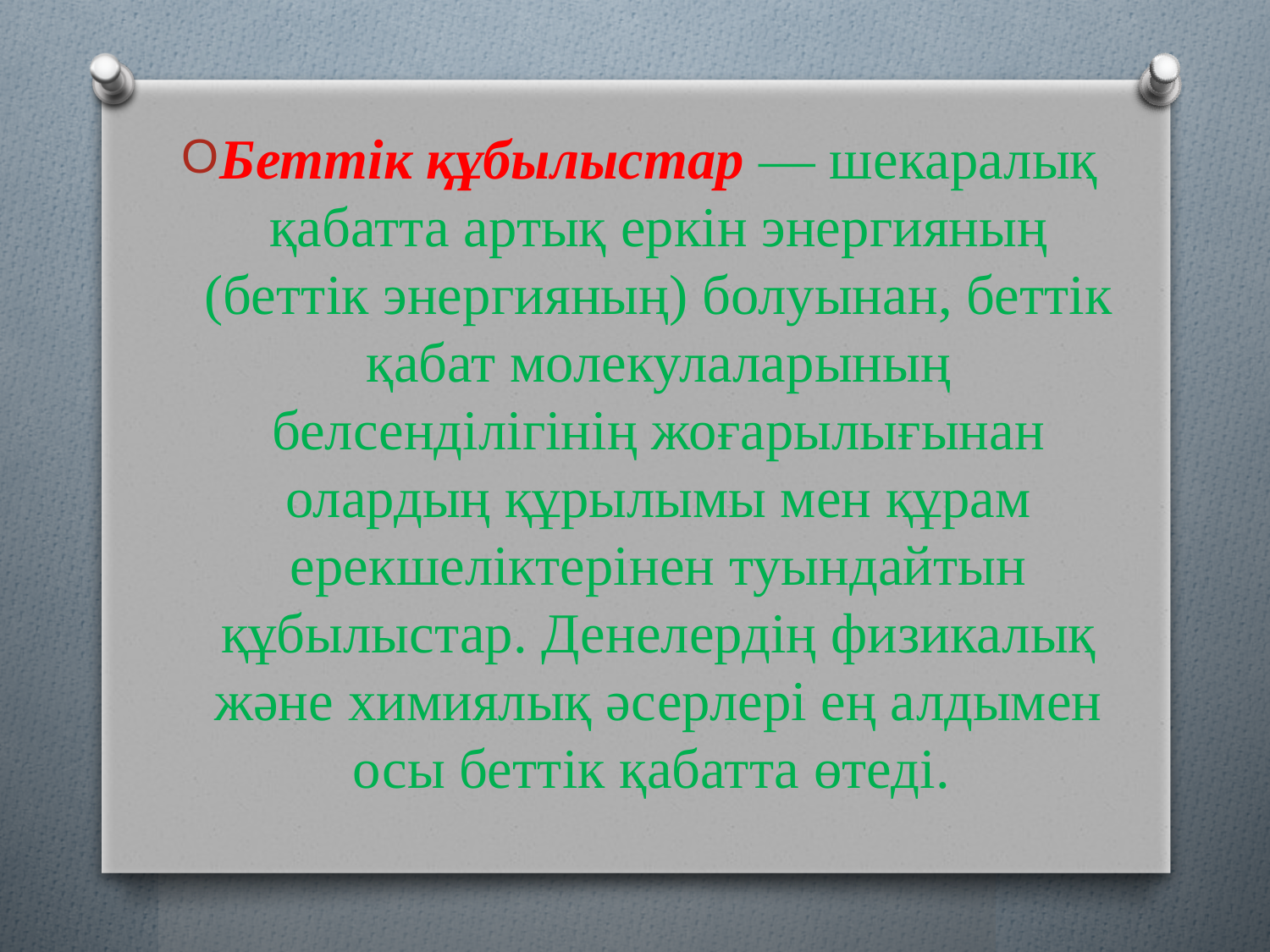

Беттік құбылыстар — шекаралық қабатта артық еркін энергияның (беттік энергияның) болуынан, беттік қабат молекулаларының белсенділігінің жоғарылығынан олардың құрылымы мен құрам ерекшеліктерінен туындайтын құбылыстар. Денелердің физикалық және химиялық әсерлері ең алдымен осы беттік қабатта өтеді.